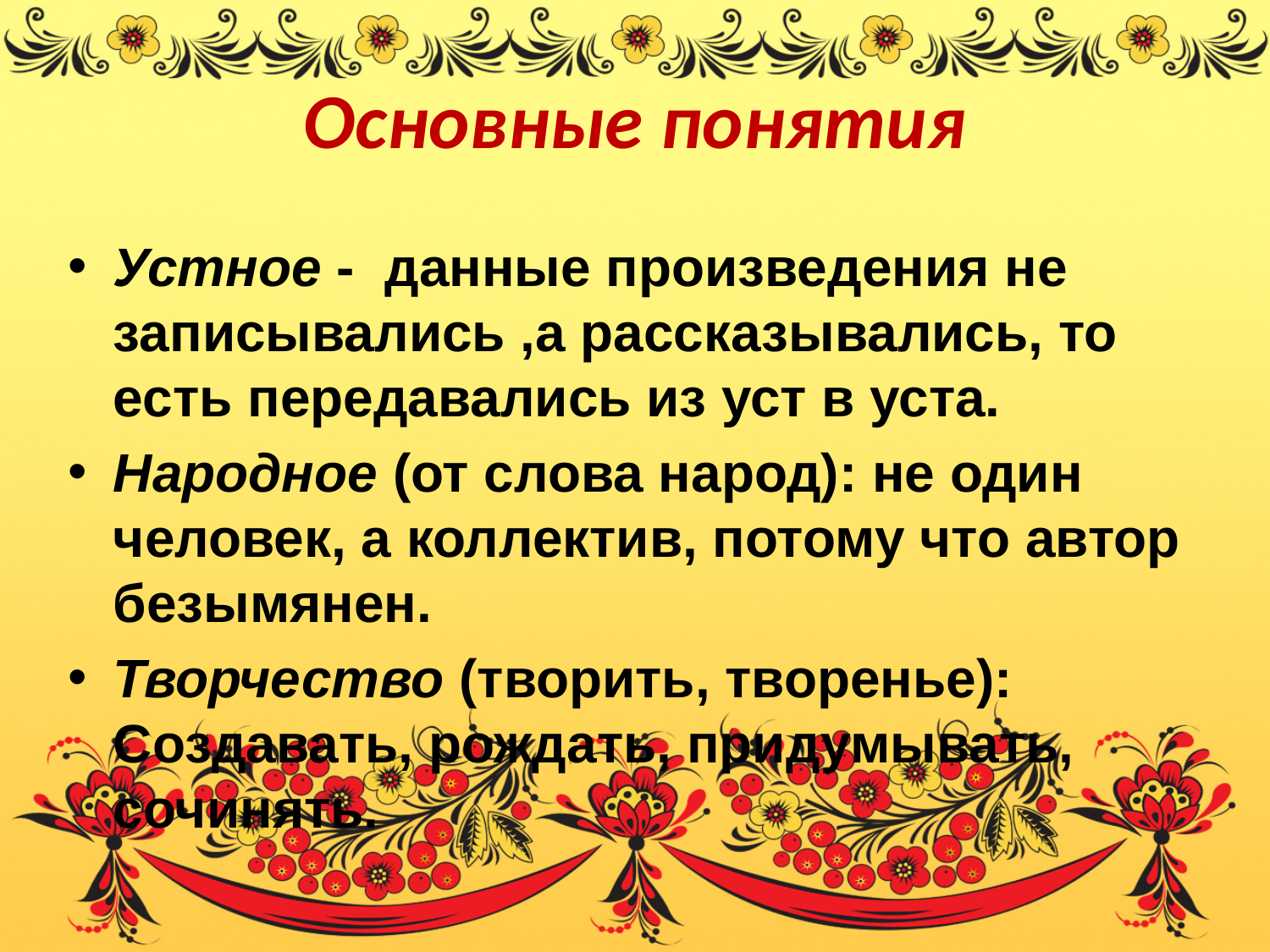

# Основные понятия
Устное -  данные произведения не записывались ,а рассказывались, то есть передавались из уст в уста.
Народное (от слова народ): не один человек, а коллектив, потому что автор безымянен.
Творчество (творить, творенье): Создавать, рождать, придумывать, сочинять.